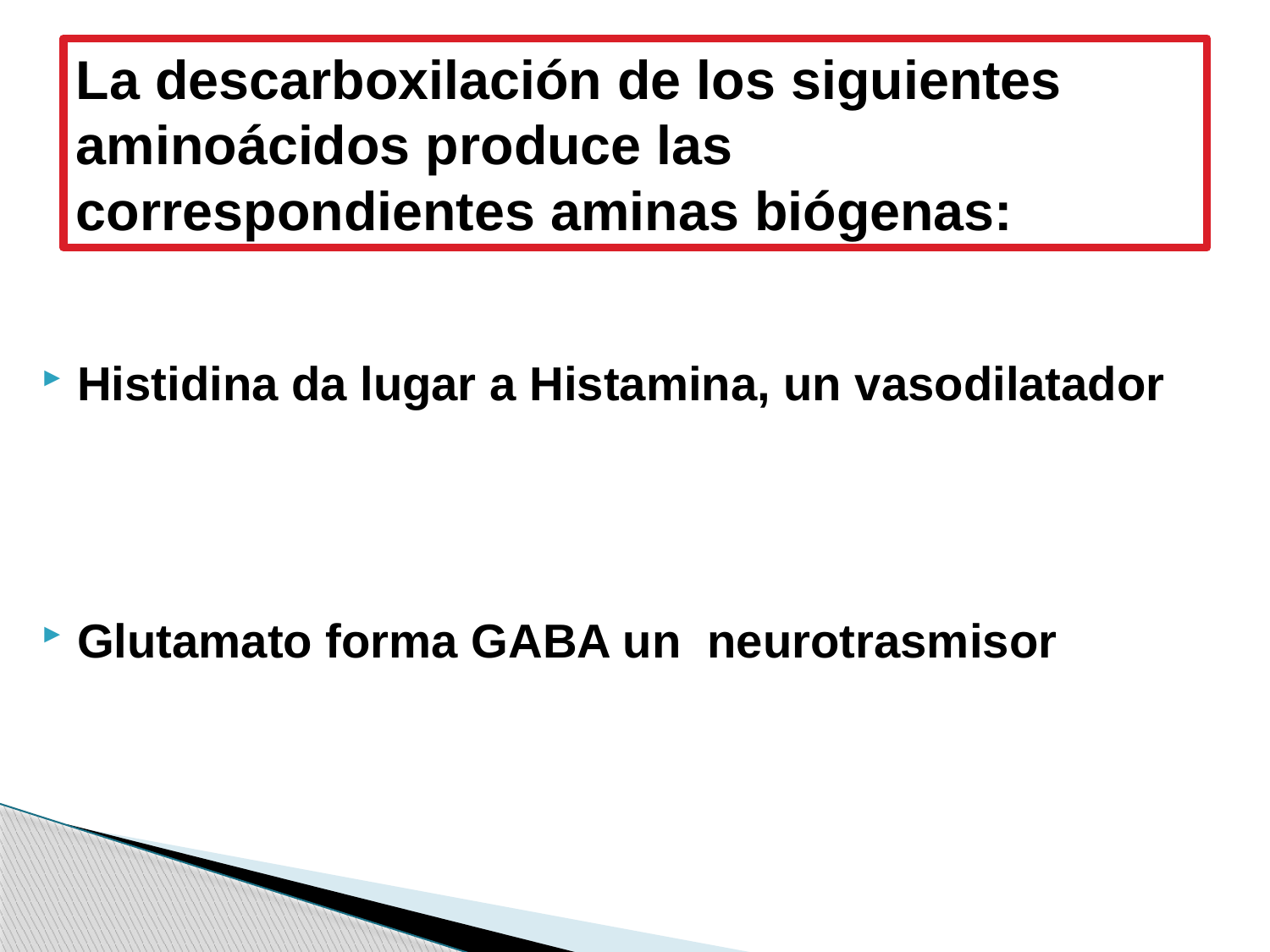

# La descarboxilación de los siguientes aminoácidos produce las correspondientes aminas biógenas:
Histidina da lugar a Histamina, un vasodilatador

Glutamato forma GABA un  neurotrasmisor